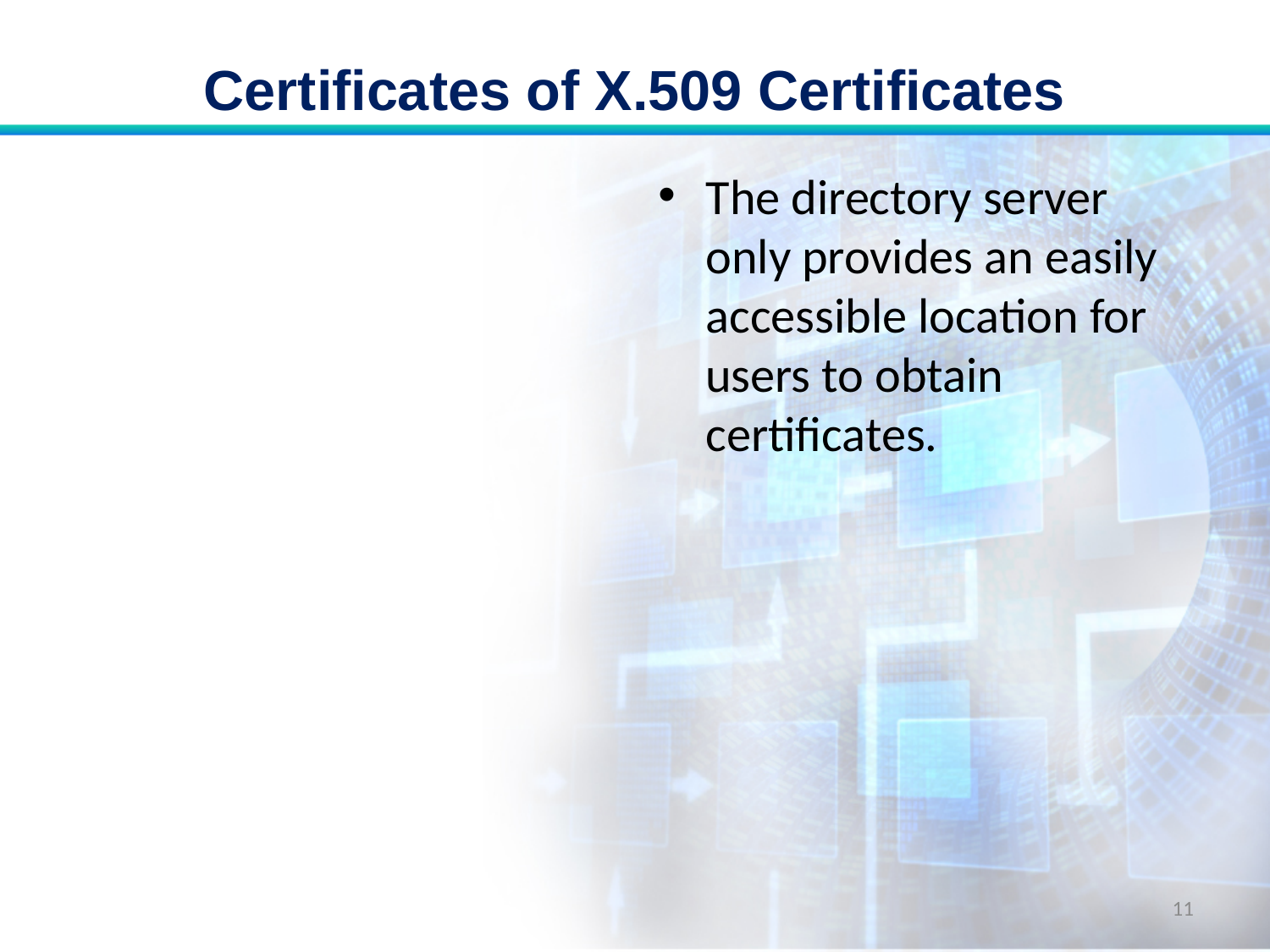

# Certificates of X.509 Certificates
The directory server only provides an easily accessible location for users to obtain certificates.
11